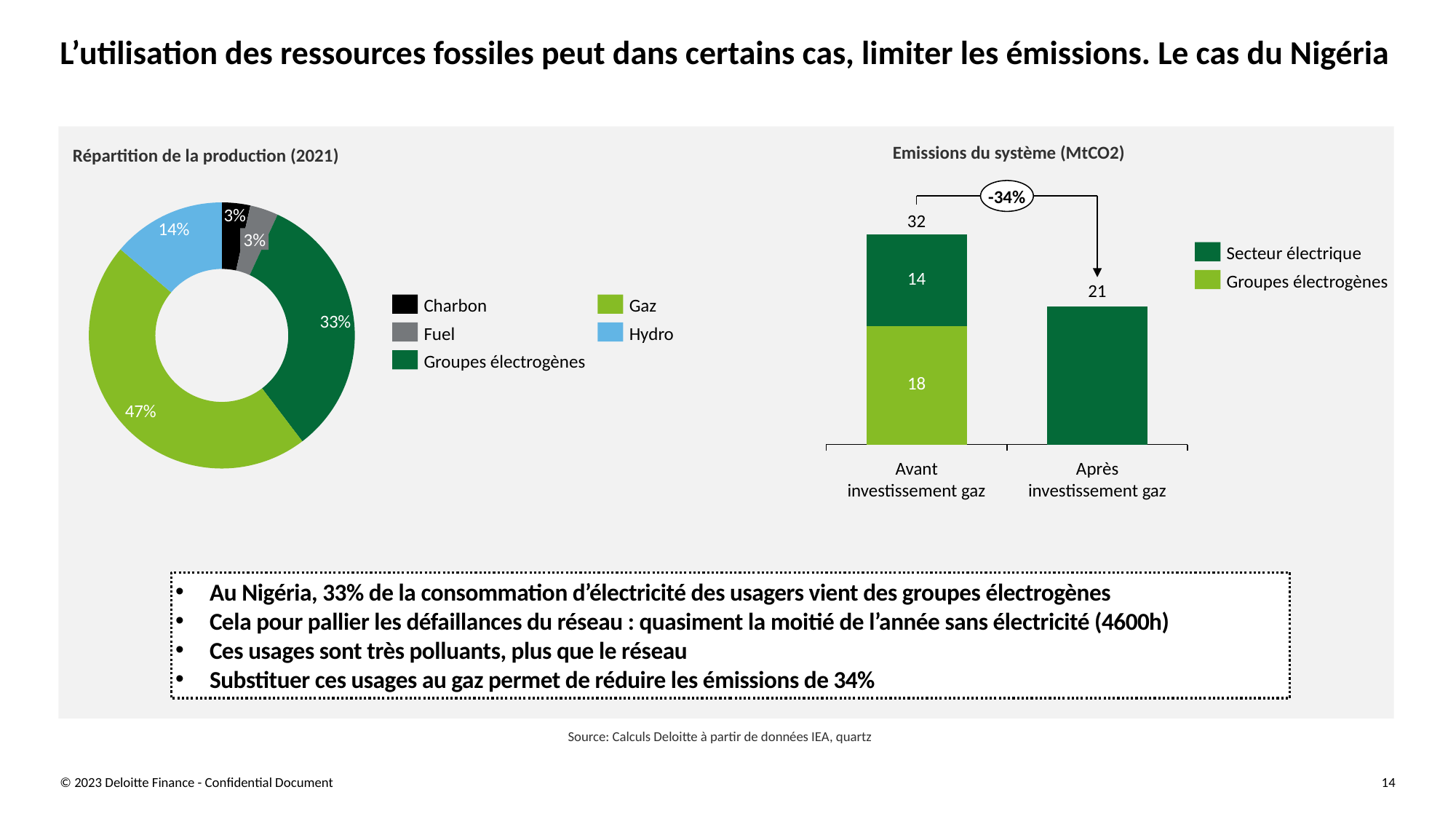

# L’utilisation des ressources fossiles peut dans certains cas, limiter les émissions. Le cas du Nigéria

Emissions du système (MtCO2)
Répartition de la production (2021)

### Chart

| Category |  |
|---|---|
-34%

### Chart

| Category |  |  |
|---|---|---|
32
3%
Secteur électrique

Groupes électrogènes

Charbon
Gaz

Fuel
Hydro

Groupes électrogènes

Avant investissement gaz
Après investissement gaz
Au Nigéria, 33% de la consommation d’électricité des usagers vient des groupes électrogènes
Cela pour pallier les défaillances du réseau : quasiment la moitié de l’année sans électricité (4600h)
Ces usages sont très polluants, plus que le réseau
Substituer ces usages au gaz permet de réduire les émissions de 34%
Source: Calculs Deloitte à partir de données IEA, quartz
© 2023 Deloitte Finance - Confidential Document
14